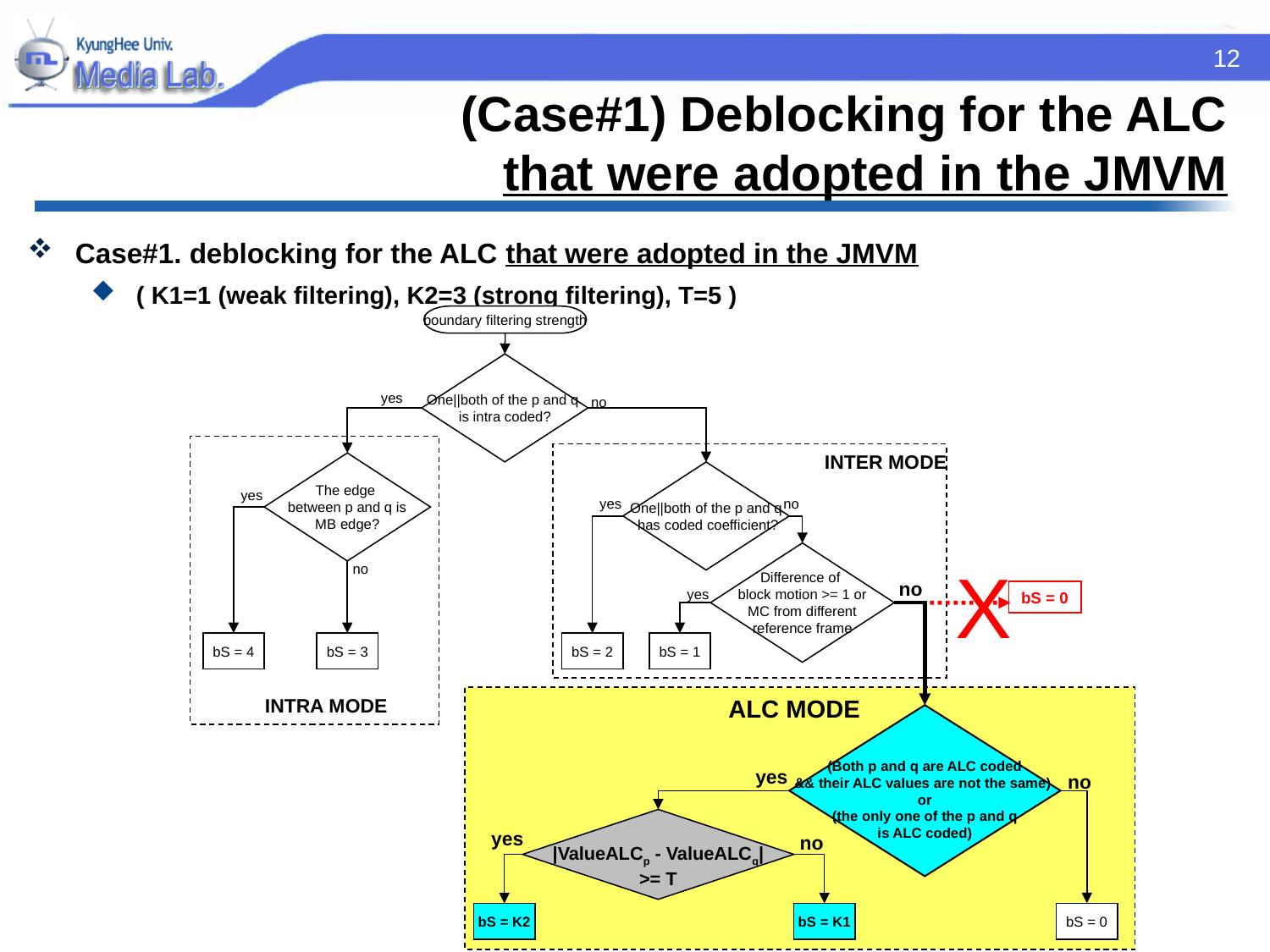

12
# (Case#1) Deblocking for the ALC that were adopted in the JMVM
Case#1. deblocking for the ALC that were adopted in the JMVM
( K1=1 (weak filtering), K2=3 (strong filtering), T=5 )
boundary filtering strength
One||both of the p and q
is intra coded?
yes
no

INTER MODE
The edge
between p and q is
MB edge?
One||both of the p and q
 has coded coefficient?
yes
yes
no
Difference of
block motion >= 1 or
MC from different
reference frame
X
no
no
yes
bS = 0

bS = 4
bS = 3
bS = 2
bS = 1
INTRA MODE
ALC MODE

(Both p and q are ALC coded
&& their ALC values are not the same)
or
(the only one of the p and q
is ALC coded)
yes
no

|ValueALCp - ValueALCq|
>= T
yes
no
bS = 0
bS = K2
bS = K1